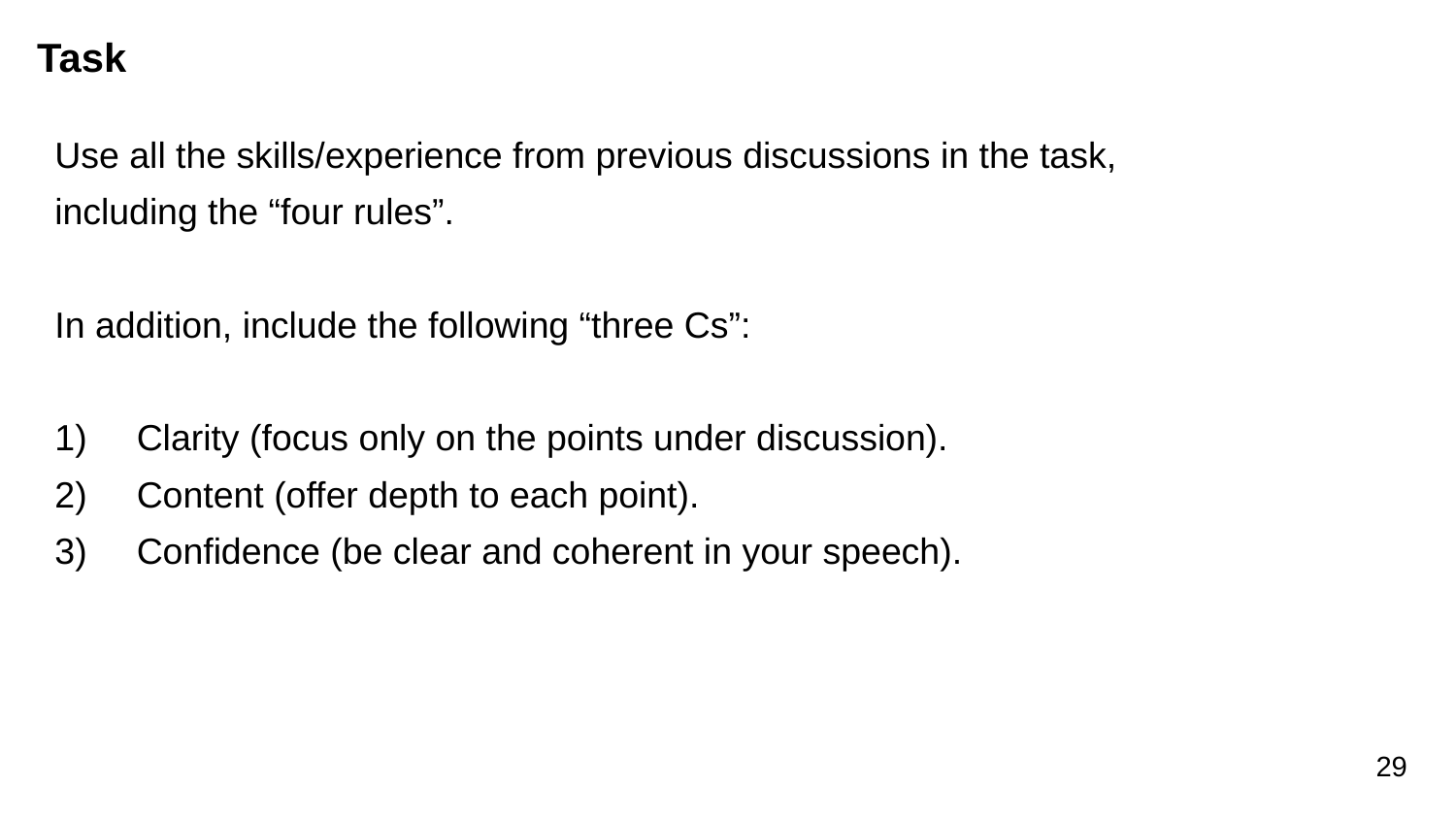

# Task
Use all the skills/experience from previous discussions in the task, including the “four rules”.

In addition, include the following “three Cs”:

Clarity (focus only on the points under discussion).
Content (offer depth to each point).
Confidence (be clear and coherent in your speech).
29